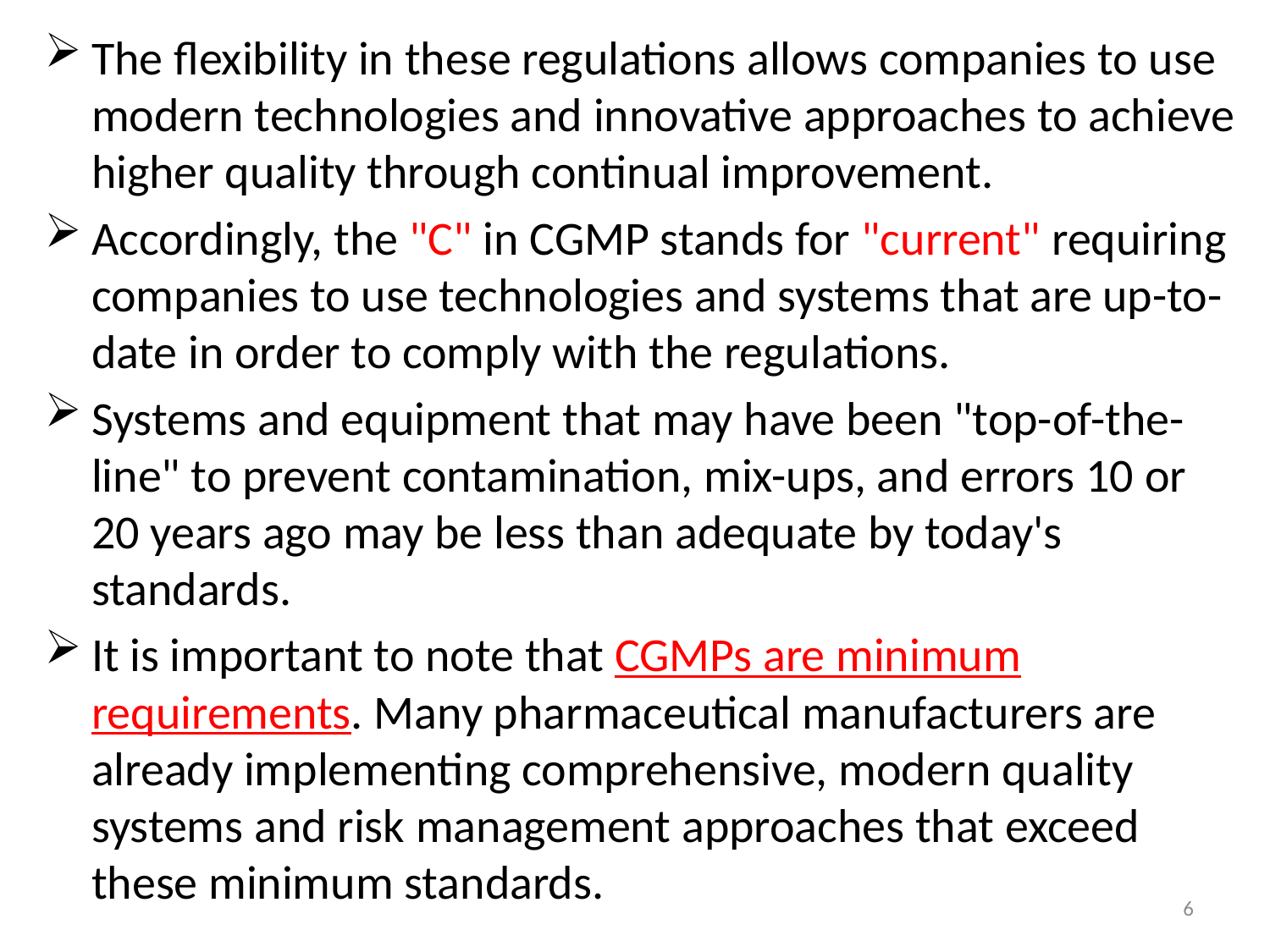

The flexibility in these regulations allows companies to use modern technologies and innovative approaches to achieve higher quality through continual improvement.
Accordingly, the "C" in CGMP stands for "current" requiring companies to use technologies and systems that are up-to-date in order to comply with the regulations.
Systems and equipment that may have been "top-of-the-line" to prevent contamination, mix-ups, and errors 10 or 20 years ago may be less than adequate by today's standards.
It is important to note that CGMPs are minimum requirements. Many pharmaceutical manufacturers are already implementing comprehensive, modern quality systems and risk management approaches that exceed these minimum standards.
6